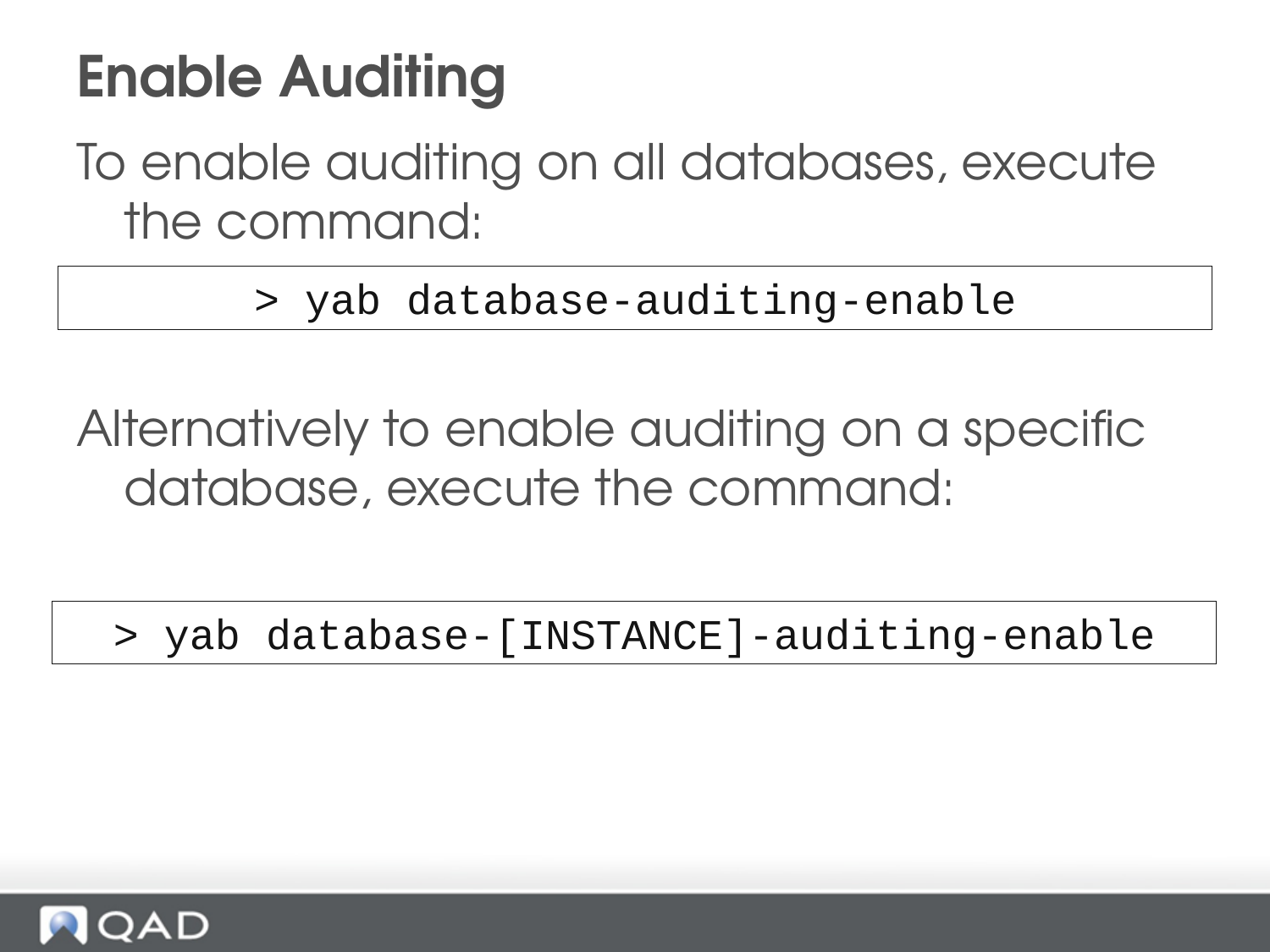

# Enable Auditing
To enable auditing on all databases, execute the command:

Alternatively to enable auditing on a specific database, execute the command:
> yab database-auditing-enable
> yab database-[INSTANCE]-auditing-enable